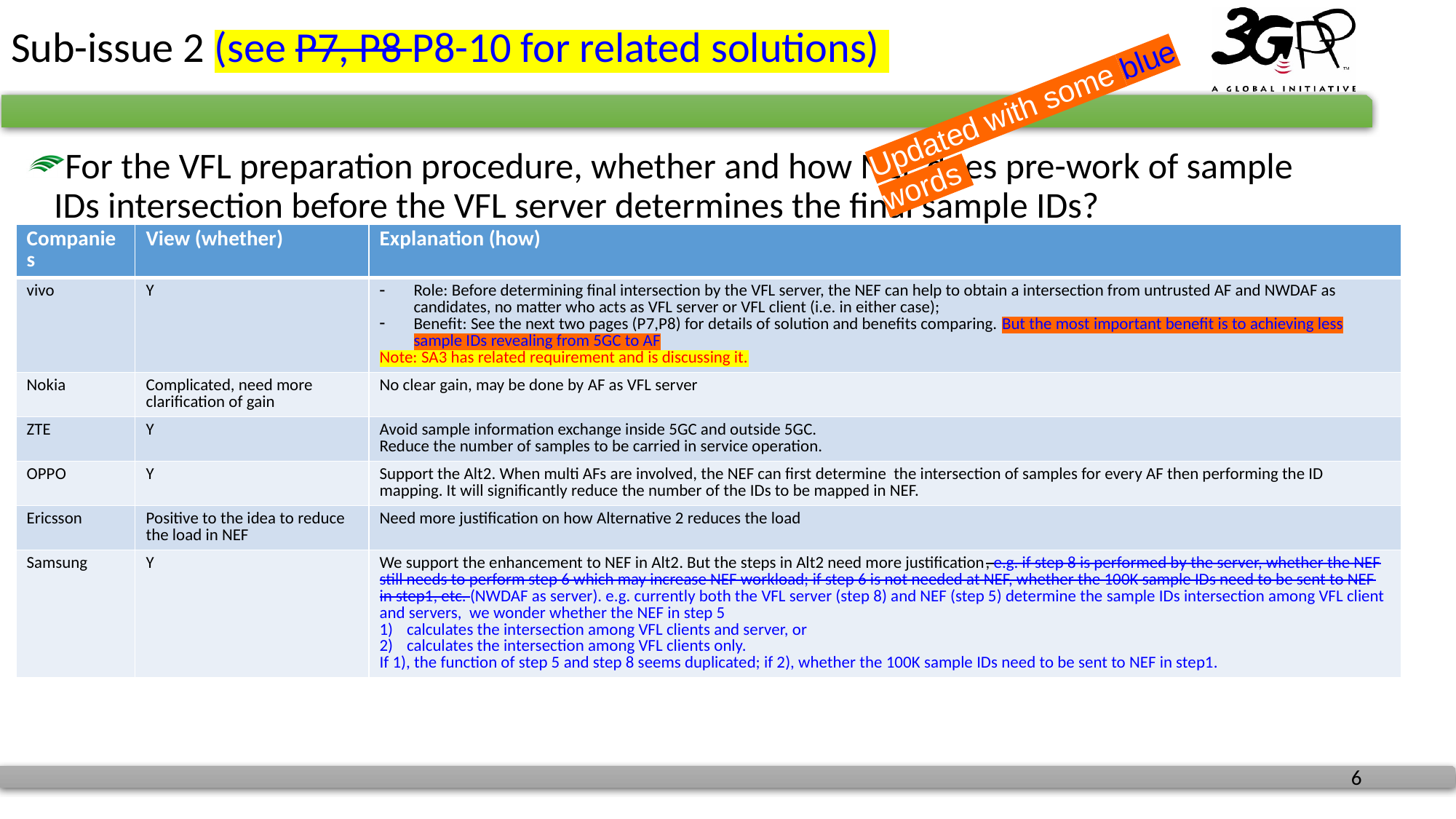

# Sub-issue 2 (see P7, P8 P8-10 for related solutions)
Updated with some blue words
For the VFL preparation procedure, whether and how NEF does pre-work of sample IDs intersection before the VFL server determines the final sample IDs?

| Companies | View (whether) | Explanation (how) |
| --- | --- | --- |
| vivo | Y | Role: Before determining final intersection by the VFL server, the NEF can help to obtain a intersection from untrusted AF and NWDAF as candidates, no matter who acts as VFL server or VFL client (i.e. in either case); Benefit: See the next two pages (P7,P8) for details of solution and benefits comparing. But the most important benefit is to achieving less sample IDs revealing from 5GC to AF Note: SA3 has related requirement and is discussing it. |
| Nokia | Complicated, need more clarification of gain | No clear gain, may be done by AF as VFL server |
| ZTE | Y | Avoid sample information exchange inside 5GC and outside 5GC. Reduce the number of samples to be carried in service operation. |
| OPPO | Y | Support the Alt2. When multi AFs are involved, the NEF can first determine the intersection of samples for every AF then performing the ID mapping. It will significantly reduce the number of the IDs to be mapped in NEF. |
| Ericsson | Positive to the idea to reduce the load in NEF | Need more justification on how Alternative 2 reduces the load |
| Samsung | Y | We support the enhancement to NEF in Alt2. But the steps in Alt2 need more justification, e.g. if step 8 is performed by the server, whether the NEF still needs to perform step 6 which may increase NEF workload; if step 6 is not needed at NEF, whether the 100K sample IDs need to be sent to NEF in step1, etc. (NWDAF as server). e.g. currently both the VFL server (step 8) and NEF (step 5) determine the sample IDs intersection among VFL client and servers, we wonder whether the NEF in step 5 calculates the intersection among VFL clients and server, or calculates the intersection among VFL clients only. If 1), the function of step 5 and step 8 seems duplicated; if 2), whether the 100K sample IDs need to be sent to NEF in step1. |